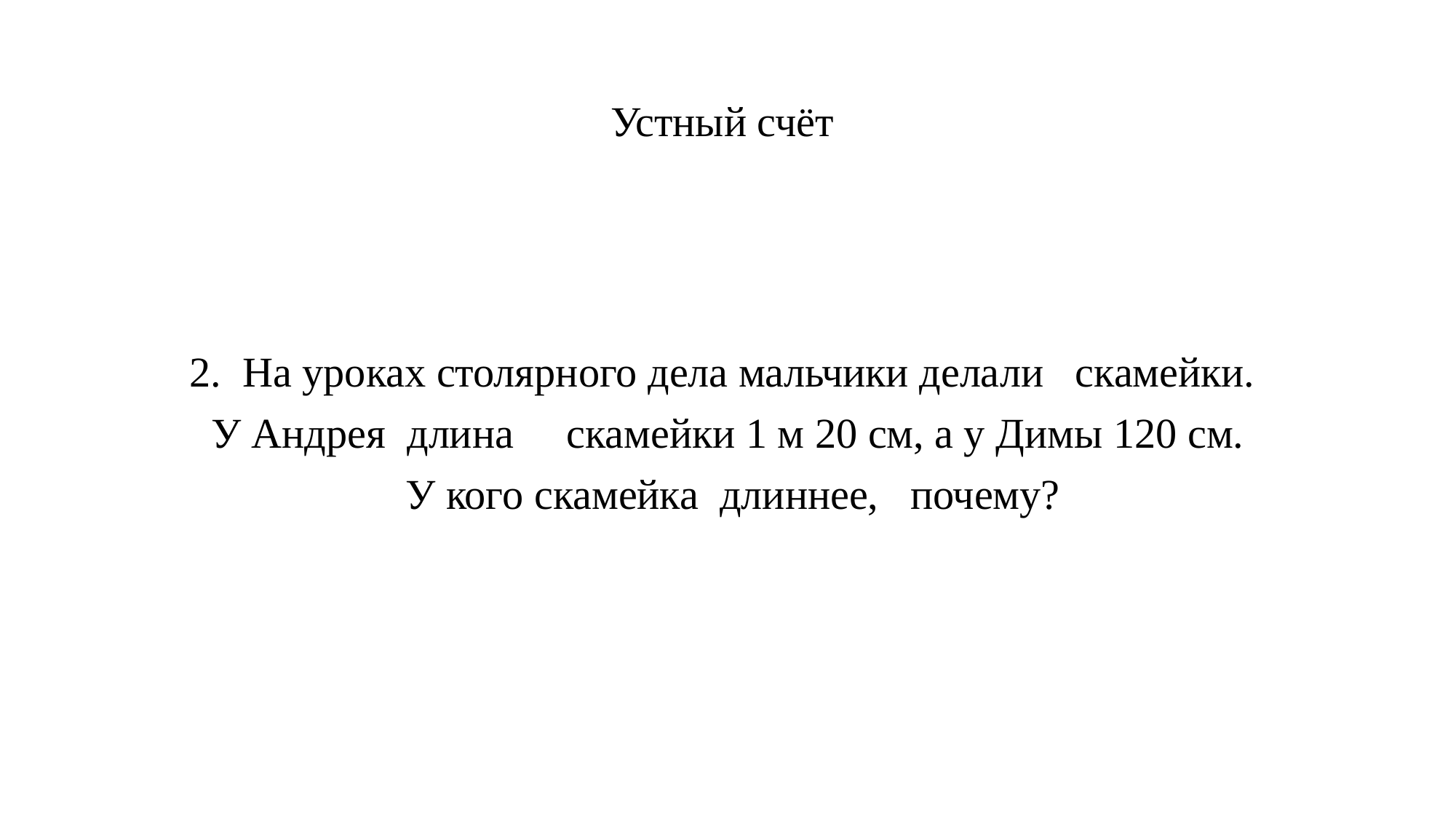

# Устный счёт

2.  На уроках столярного дела мальчики делали   скамейки.
У Андрея  длина     скамейки 1 м 20 см, а у Димы 120 см.
 У кого скамейка  длиннее,   почему?